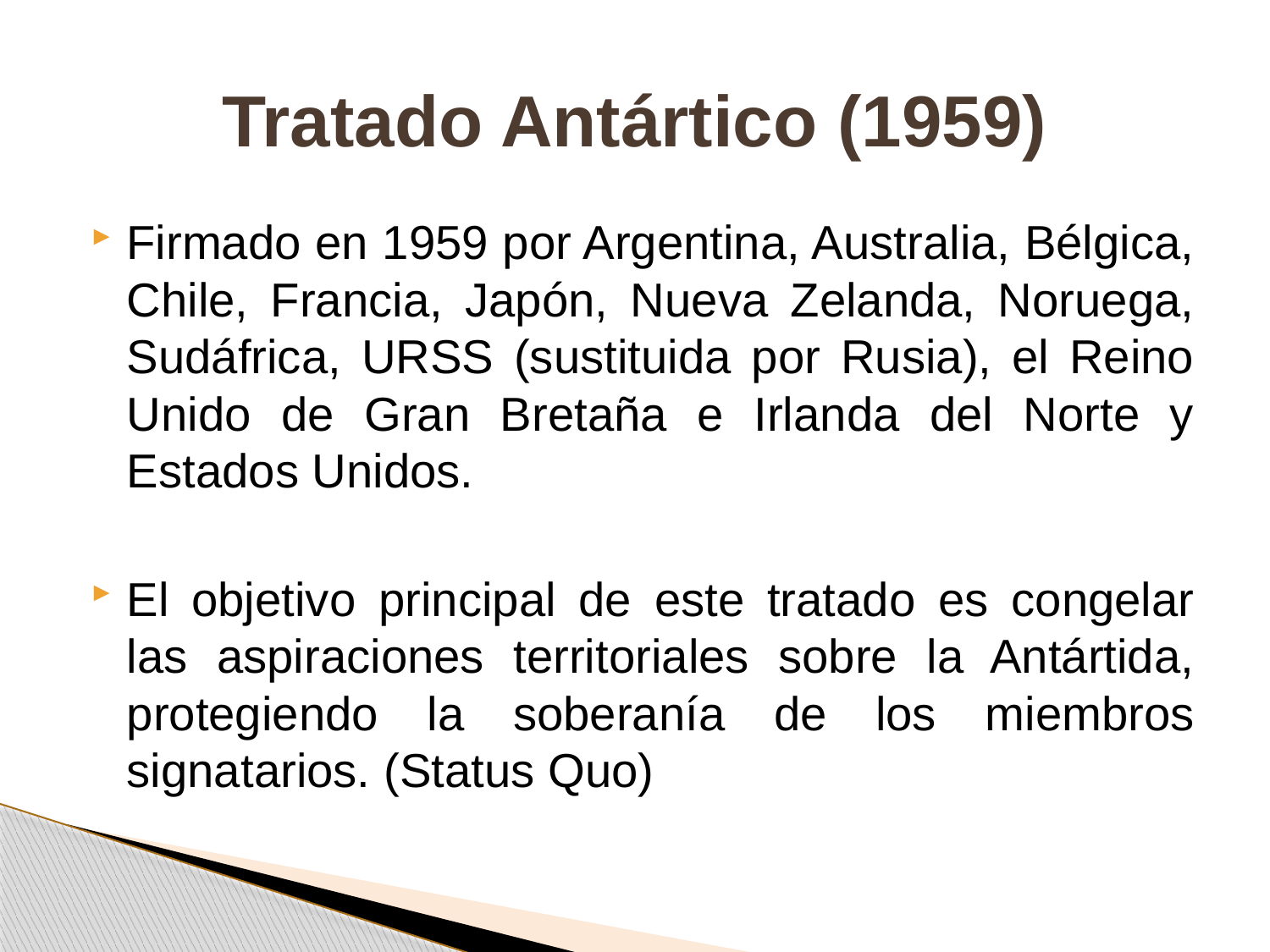

# Tratado Antártico (1959)
Firmado en 1959 por Argentina, Australia, Bélgica, Chile, Francia, Japón, Nueva Zelanda, Noruega, Sudáfrica, URSS (sustituida por Rusia), el Reino Unido de Gran Bretaña e Irlanda del Norte y Estados Unidos.

El objetivo principal de este tratado es congelar las aspiraciones territoriales sobre la Antártida, protegiendo la soberanía de los miembros signatarios. (Status Quo)